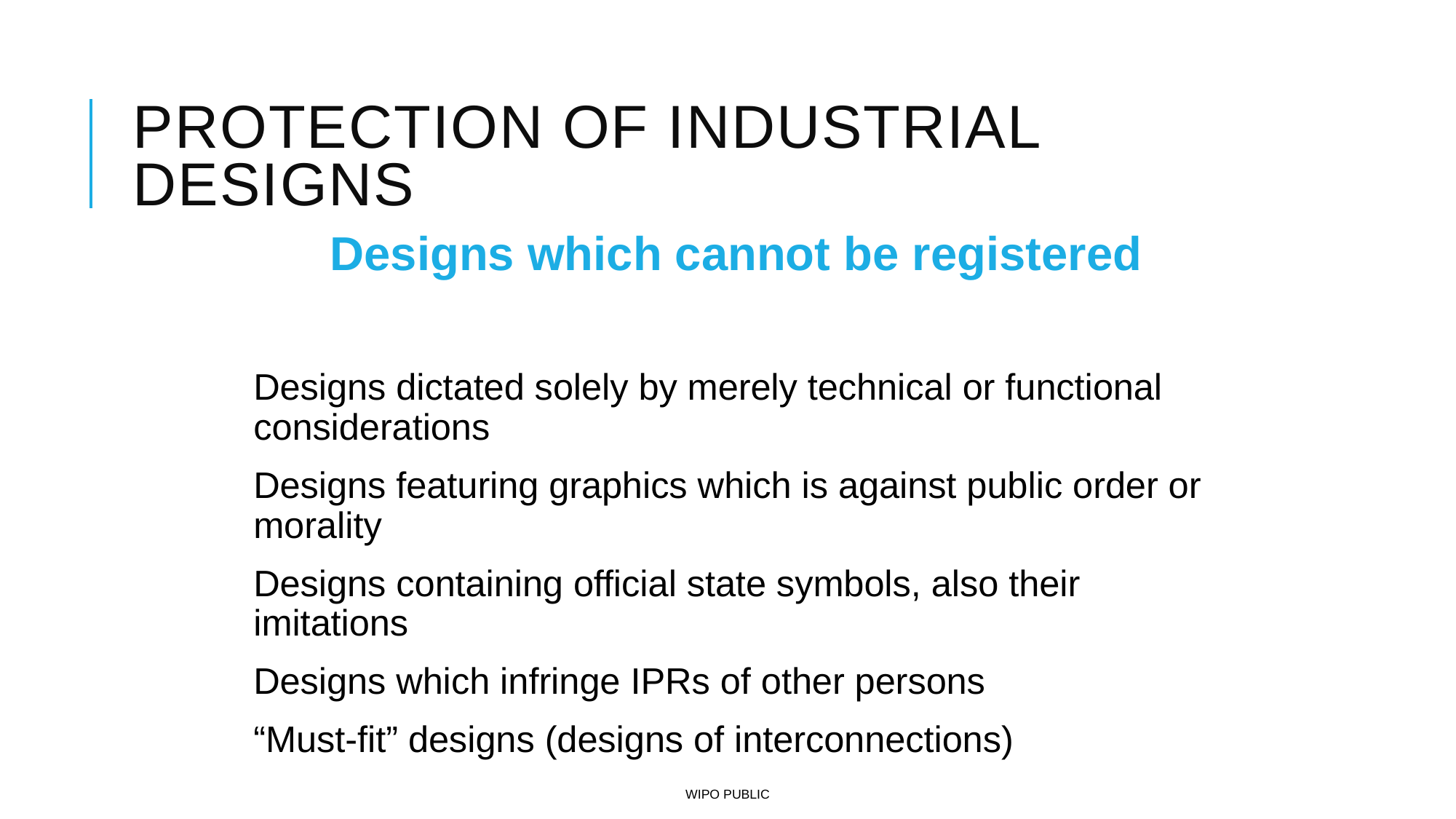

# Protection of Industrial Designs
Designs which cannot be registered

Designs dictated solely by merely technical or functional considerations
Designs featuring graphics which is against public order or morality
Designs containing official state symbols, also their imitations
Designs which infringe IPRs of other persons
“Must-fit” designs (designs of interconnections)